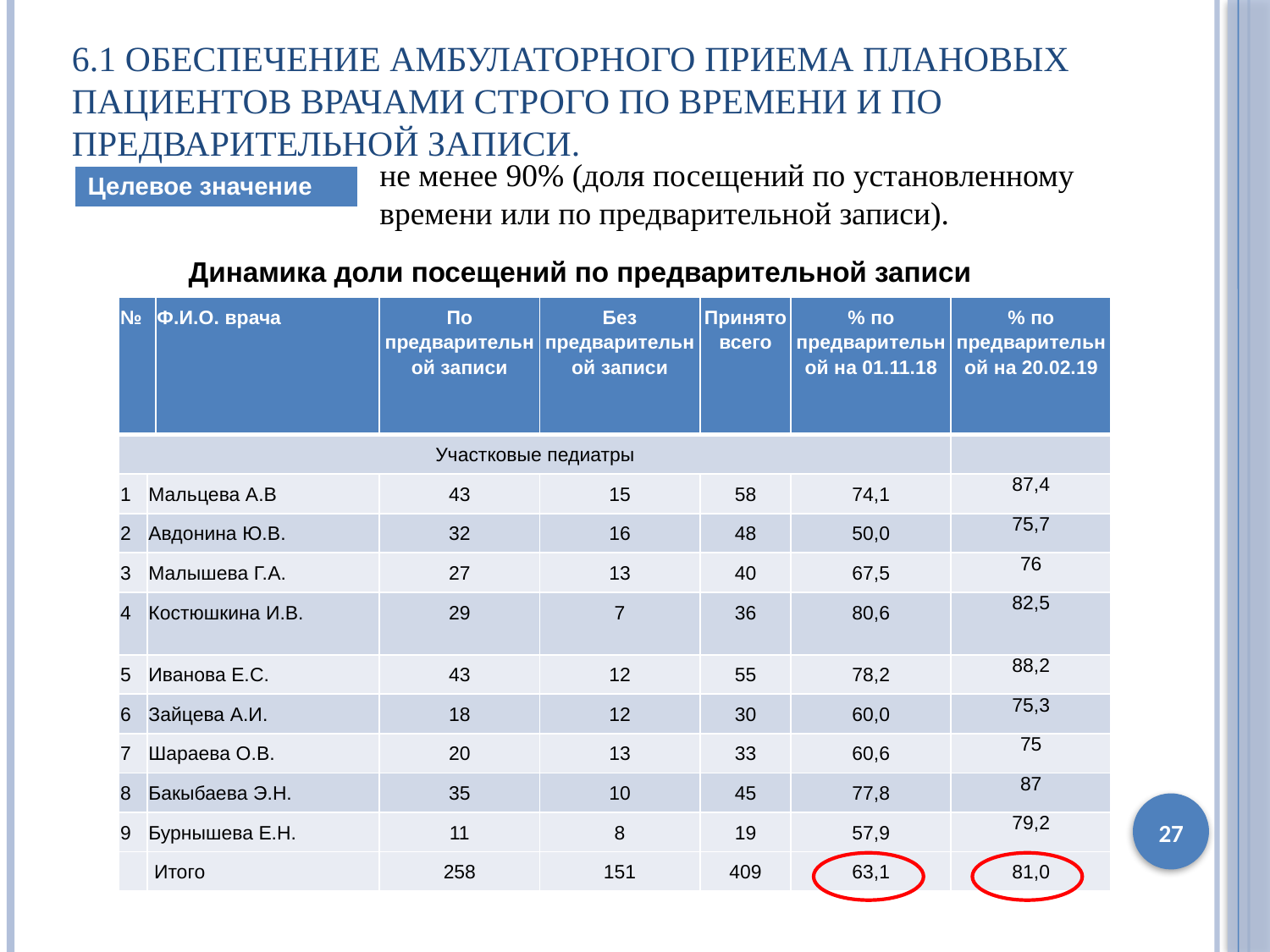

6.1 Обеспечение амбулаторного приема плановых пациентов врачами строго по времени и по предварительной записи.

не менее 90% (доля посещений по установленному времени или по предварительной записи).
| Целевое значение |
| --- |
Динамика доли посещений по предварительной записи
| № |  | Ф.И.О. врача | По предварительной записи | Без предварительной записи | Принято всего | % по предварительной на 01.11.18 | % по предварительной на 20.02.19 |
| --- | --- | --- | --- | --- | --- | --- | --- |
| Участковые педиатры |  |  |  |  |  |  |  |
| 1 | Мальцева А.В |  | 43 | 15 | 58 | 74,1 | 87,4 |
| 2 | Авдонина Ю.В. |  | 32 | 16 | 48 | 50,0 | 75,7 |
| 3 | Малышева Г.А. |  | 27 | 13 | 40 | 67,5 | 76 |
| 4 | Костюшкина И.В. |  | 29 | 7 | 36 | 80,6 | 82,5 |
| 5 | Иванова Е.С. |  | 43 | 12 | 55 | 78,2 | 88,2 |
| 6 | Зайцева А.И. |  | 18 | 12 | 30 | 60,0 | 75,3 |
| 7 | Шараева О.В. |  | 20 | 13 | 33 | 60,6 | 75 |
| 8 | Бакыбаева Э.Н. |  | 35 | 10 | 45 | 77,8 | 87 |
| 9 | Бурнышева Е.Н. |  | 11 | 8 | 19 | 57,9 | 79,2 |
|  | Итого |  | 258 | 151 | 409 | 63,1 | 81,0 |
27